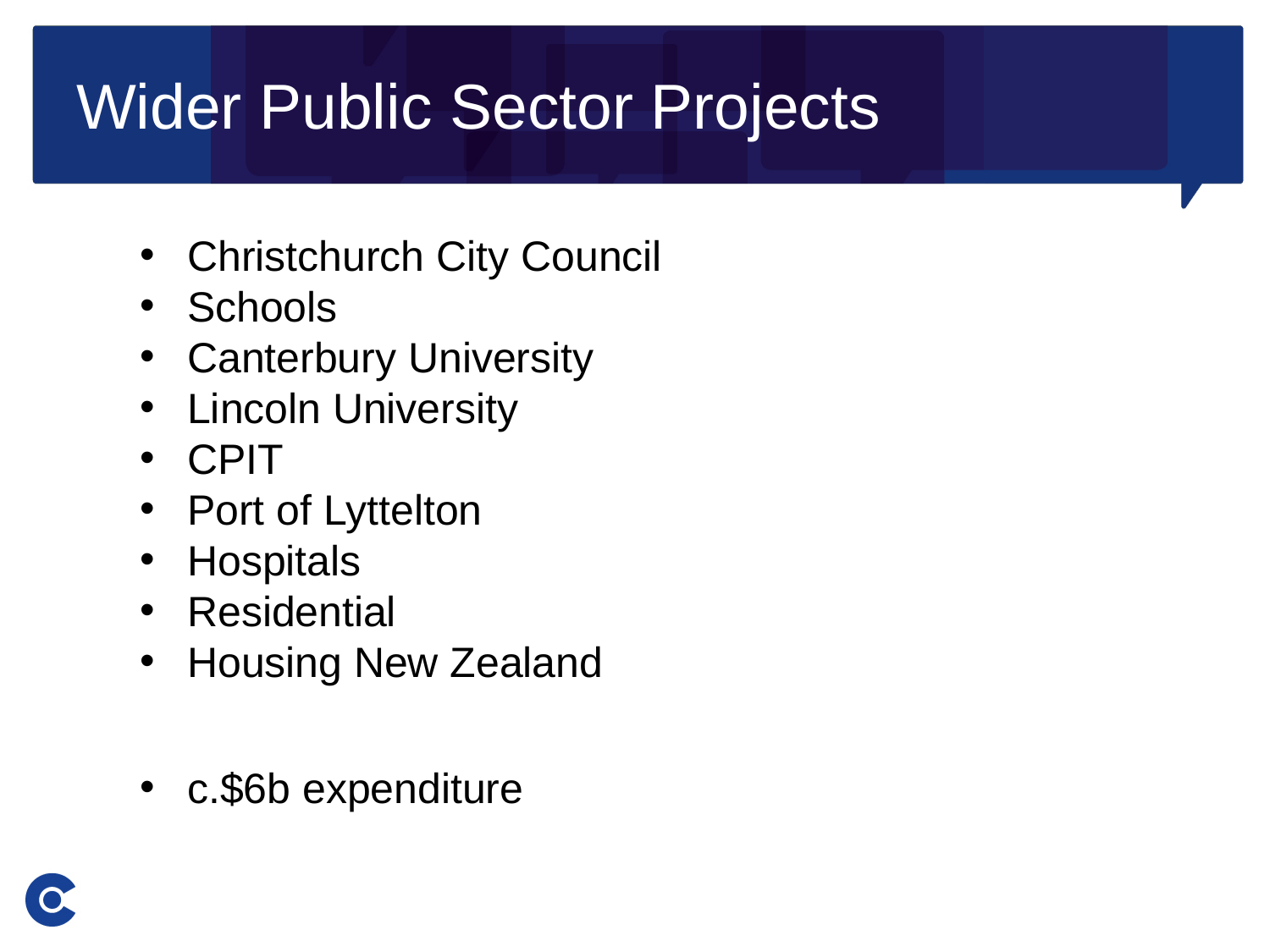

# Wider Public Sector Projects
Christchurch City Council
Schools
Canterbury University
Lincoln University
CPIT
Port of Lyttelton
Hospitals
Residential
Housing New Zealand

c.$6b expenditure